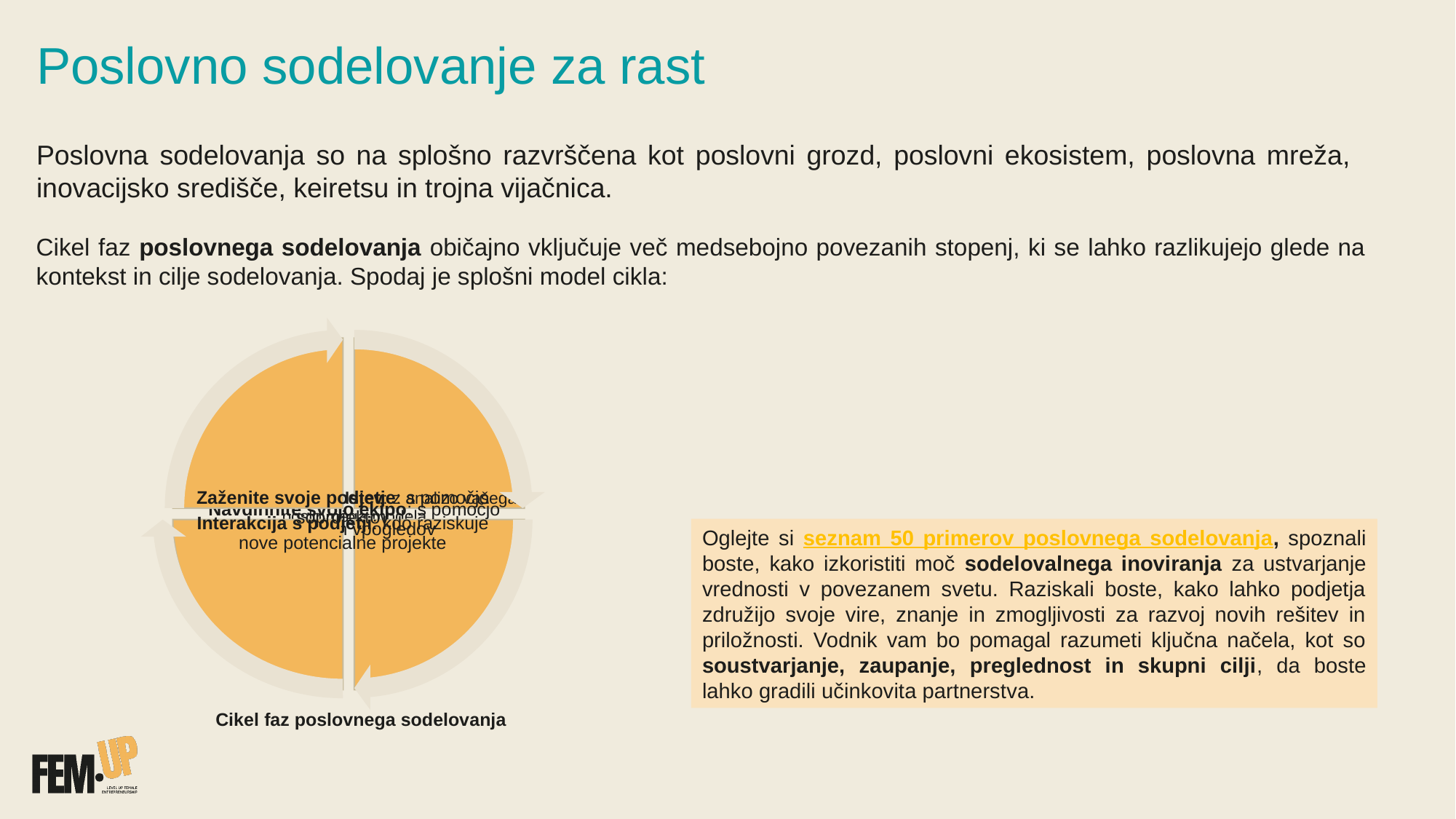

Poslovno sodelovanje za rast
Poslovna sodelovanja so na splošno razvrščena kot poslovni grozd, poslovni ekosistem, poslovna mreža, inovacijsko središče, keiretsu in trojna vijačnica.
Cikel faz poslovnega sodelovanja običajno vključuje več medsebojno povezanih stopenj, ki se lahko razlikujejo glede na kontekst in cilje sodelovanja. Spodaj je splošni model cikla:
Prepoznavanje sredstev: z analizo vašega poslovnega modela
Navdihnite svojo ekipo: s pomočjo pametnih vpogledov

Interakcija s podjetji: kdo raziskuje nove potencialne projekte
Zaženite svoje podjetje: s pomočjo soprojektov
Oglejte si seznam 50 primerov poslovnega sodelovanja, spoznali boste, kako izkoristiti moč sodelovalnega inoviranja za ustvarjanje vrednosti v povezanem svetu. Raziskali boste, kako lahko podjetja združijo svoje vire, znanje in zmogljivosti za razvoj novih rešitev in priložnosti. Vodnik vam bo pomagal razumeti ključna načela, kot so soustvarjanje, zaupanje, preglednost in skupni cilji, da boste lahko gradili učinkovita partnerstva.
Cikel faz poslovnega sodelovanja